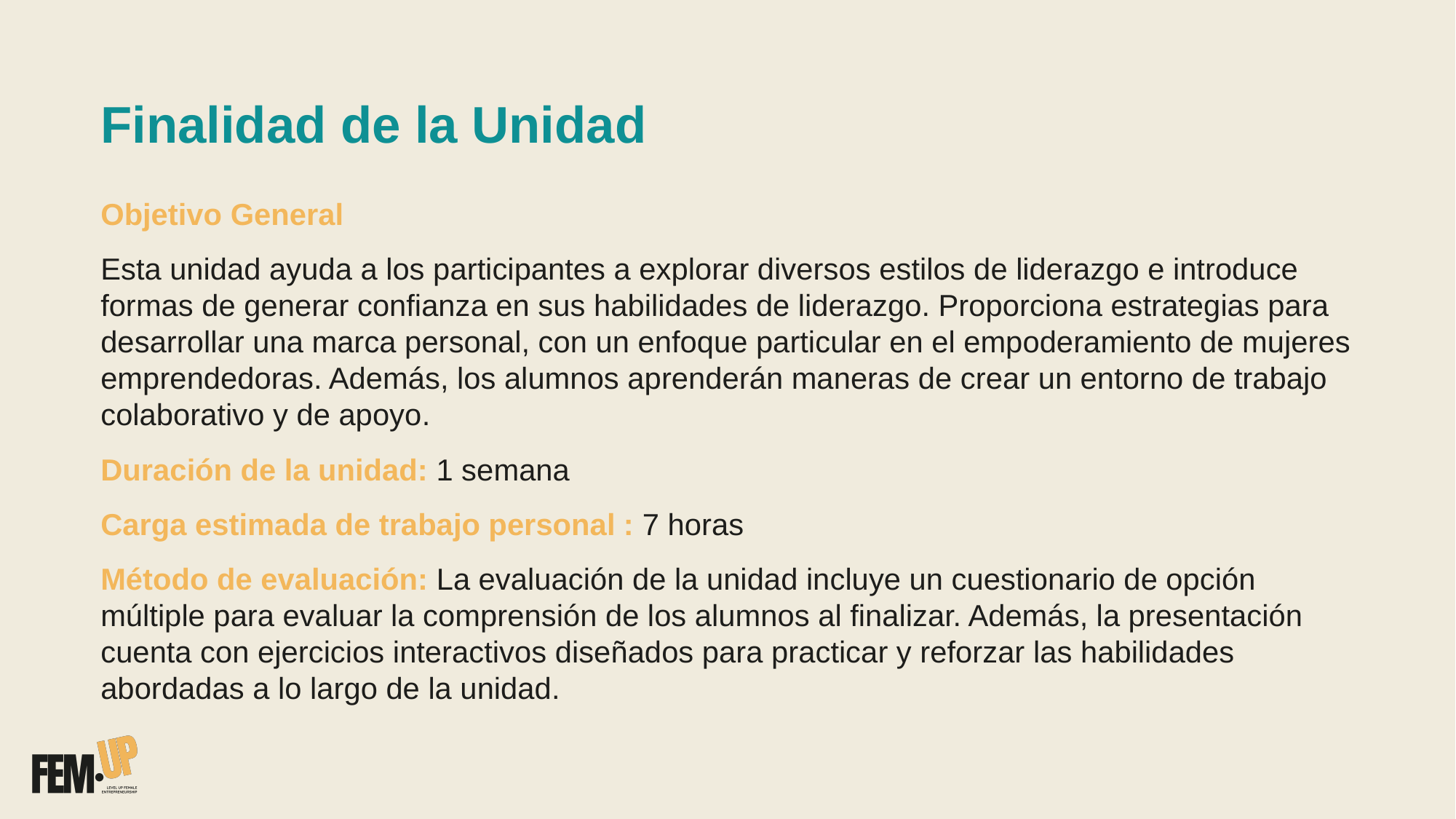

# Finalidad de la Unidad
Objetivo General
Esta unidad ayuda a los participantes a explorar diversos estilos de liderazgo e introduce formas de generar confianza en sus habilidades de liderazgo. Proporciona estrategias para desarrollar una marca personal, con un enfoque particular en el empoderamiento de mujeres emprendedoras. Además, los alumnos aprenderán maneras de crear un entorno de trabajo colaborativo y de apoyo.
Duración de la unidad: 1 semana
Carga estimada de trabajo personal : 7 horas
Método de evaluación: La evaluación de la unidad incluye un cuestionario de opción múltiple para evaluar la comprensión de los alumnos al finalizar. Además, la presentación cuenta con ejercicios interactivos diseñados para practicar y reforzar las habilidades abordadas a lo largo de la unidad.